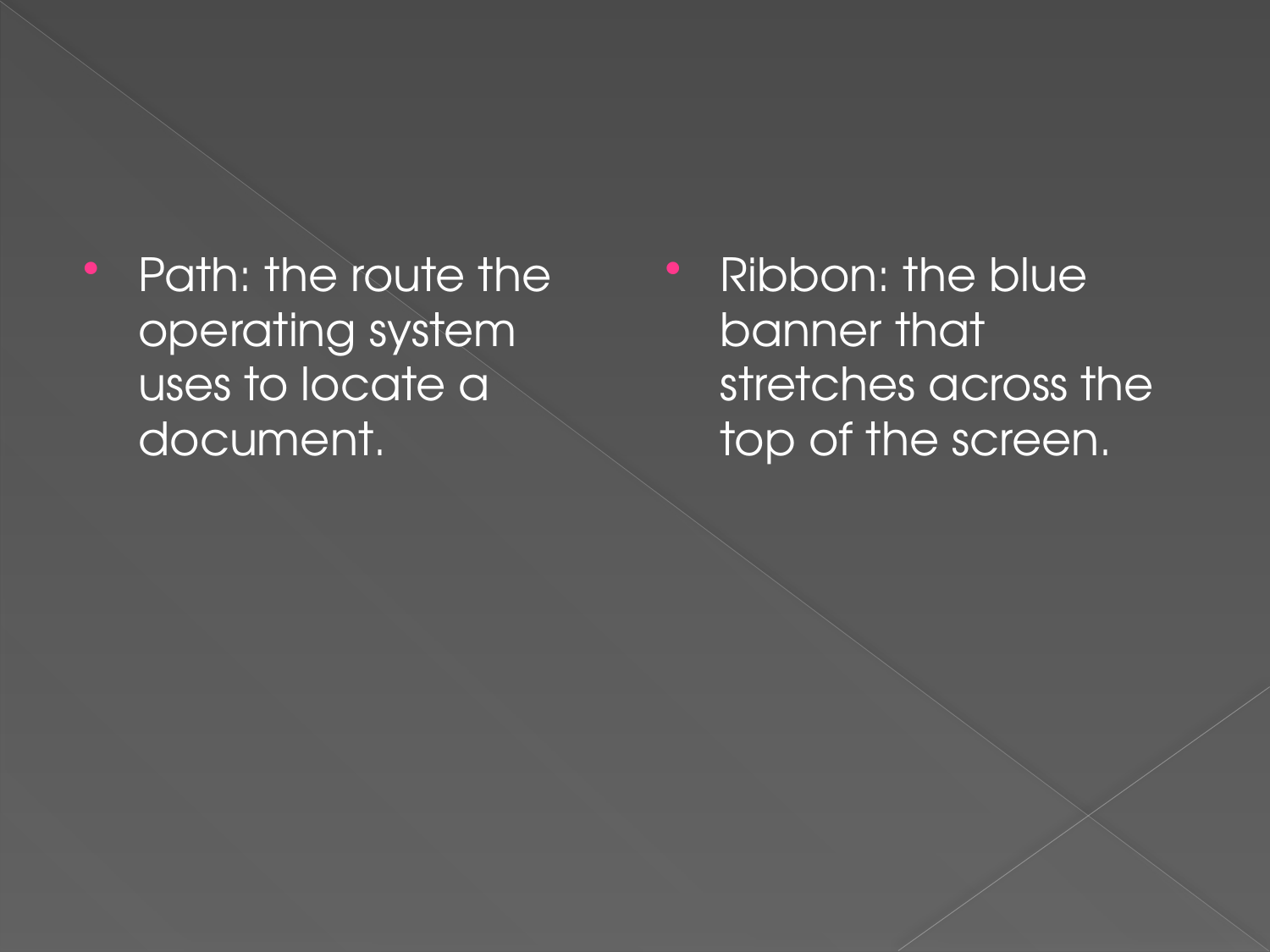

Path: the route the operating system uses to locate a document.
Ribbon: the blue banner that stretches across the top of the screen.